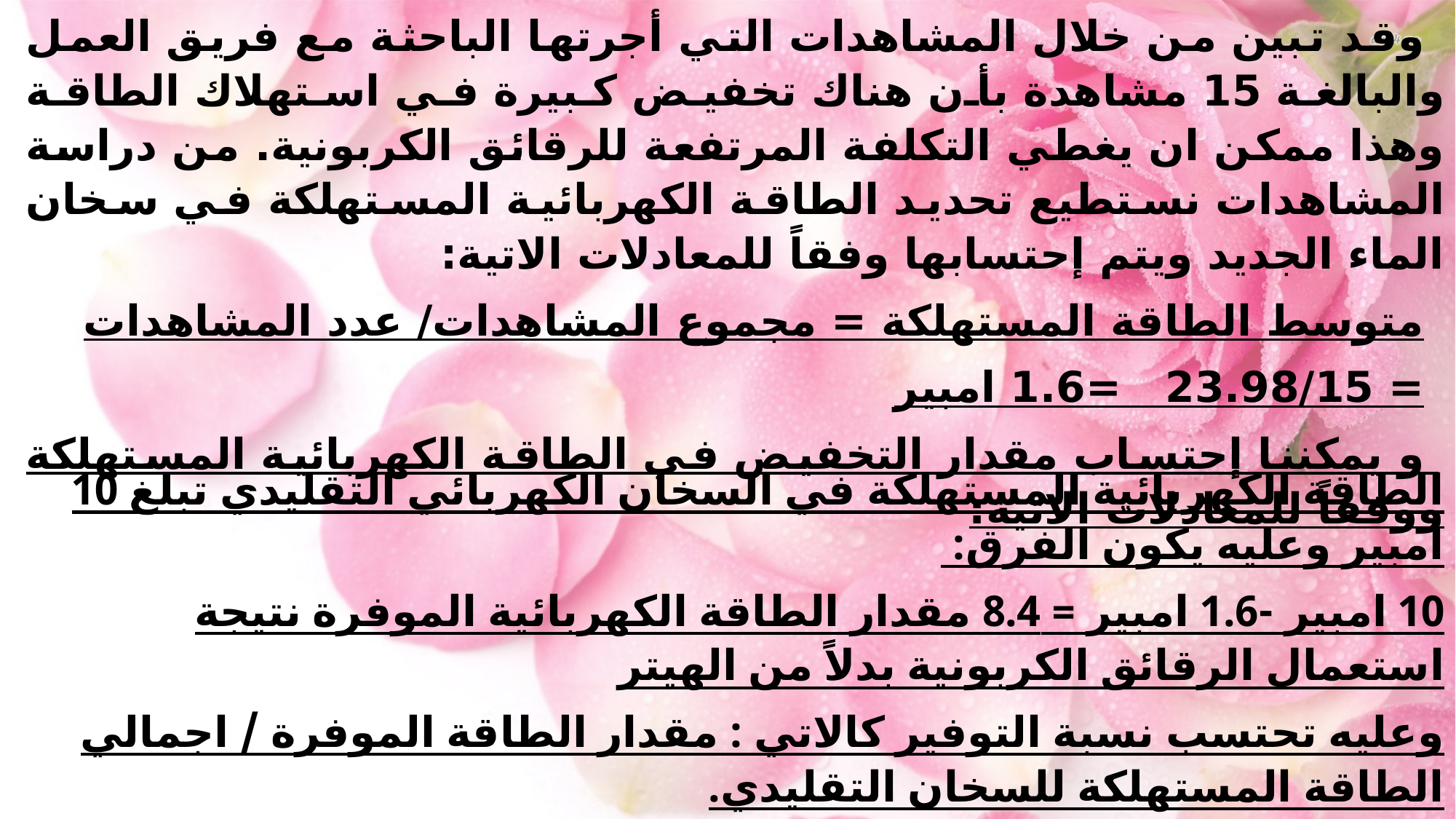

وقد تبين من خلال المشاهدات التي أجرتها الباحثة مع فريق العمل والبالغة 15 مشاهدة بأن هناك تخفيض كبيرة في استهلاك الطاقة وهذا ممكن ان يغطي التكلفة المرتفعة للرقائق الكربونية. من دراسة المشاهدات نستطيع تحديد الطاقة الكهربائية المستهلكة في سخان الماء الجديد ويتم إحتسابها وفقاً للمعادلات الاتية:
متوسط الطاقة المستهلكة = مجموع المشاهدات/ عدد المشاهدات
= 23.98/15   =1.6 امبير
و يمكننا إحتساب مقدار التخفيض في الطاقة الكهربائية المستهلكة ووفقاً للمعادلات الاتية:
الطاقة الكهربائية المستهلكة في السخان الكهربائي التقليدي تبلغ 10 امبير وعليه يكون الفرق:
10 امبير -1.6 امبير = 8.4 مقدار الطاقة الكهربائية الموفرة نتيجة استعمال الرقائق الكربونية بدلاً من الهيتر
وعليه تحتسب نسبة التوفير كالاتي : مقدار الطاقة الموفرة / اجمالي الطاقة المستهلكة للسخان التقليدي.
نسبة التخفيض = 8.4 امبير / 10 امبير
                  = 84%